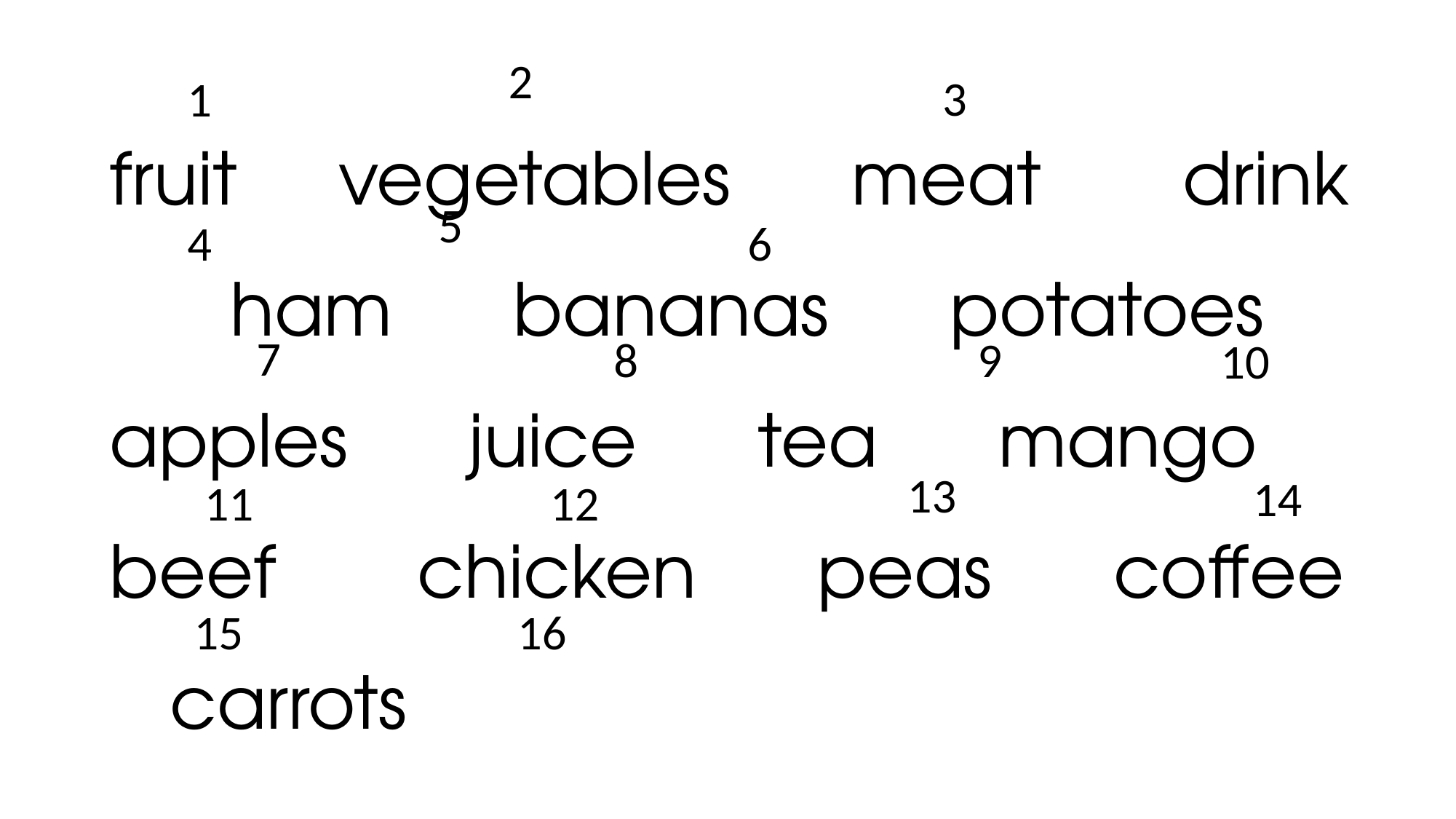

2
3
1
fruit     vegetables      meat       drink       ham      bananas      potatoes     apples      juice      tea      mango     beef       chicken      peas      coffee    carrots
5
4
6
7
8
9
10
13
14
11
12
16
15